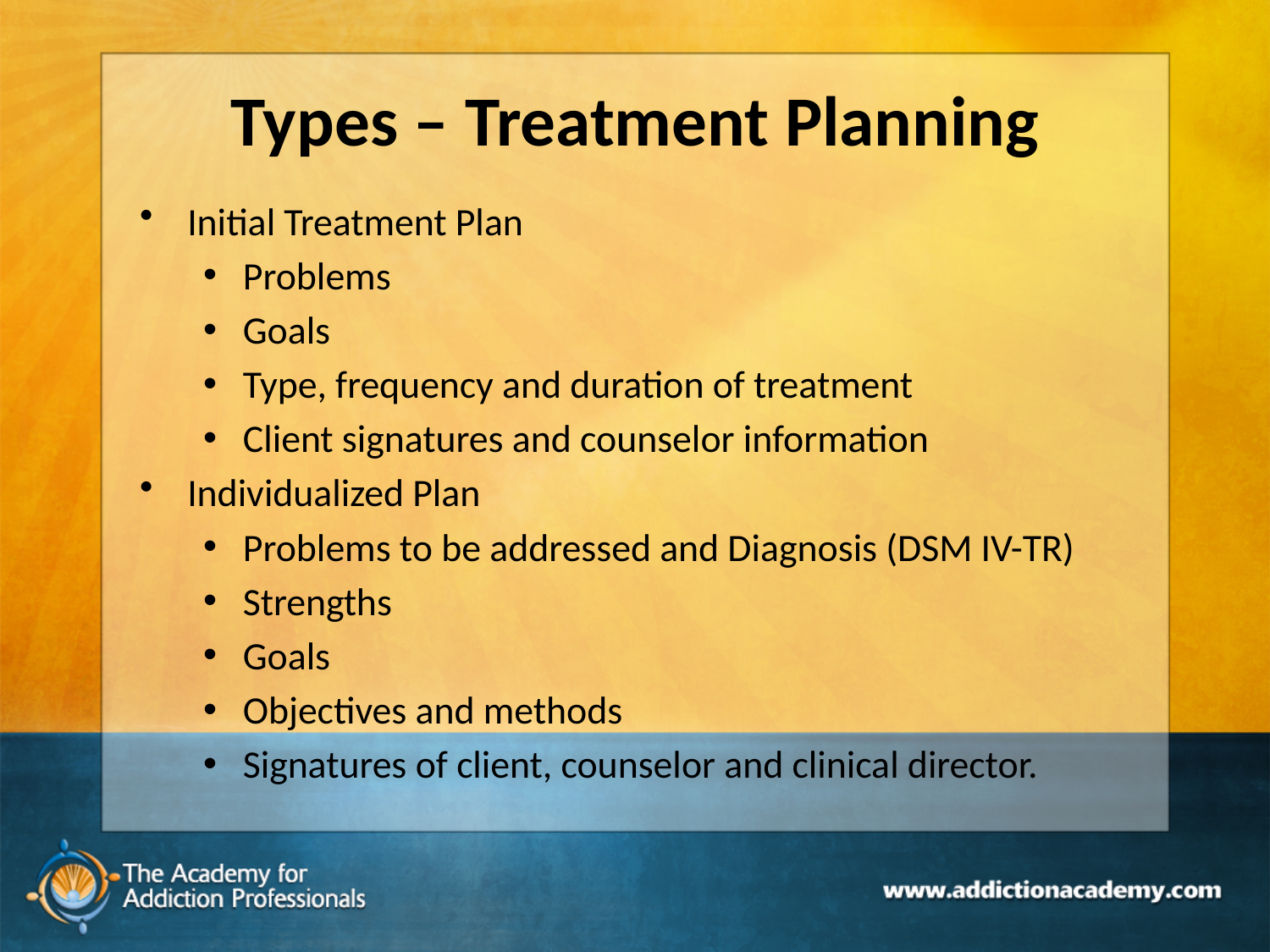

# Types – Treatment Planning
Initial Treatment Plan
Problems
Goals
Type, frequency and duration of treatment
Client signatures and counselor information
Individualized Plan
Problems to be addressed and Diagnosis (DSM IV-TR)
Strengths
Goals
Objectives and methods
Signatures of client, counselor and clinical director.